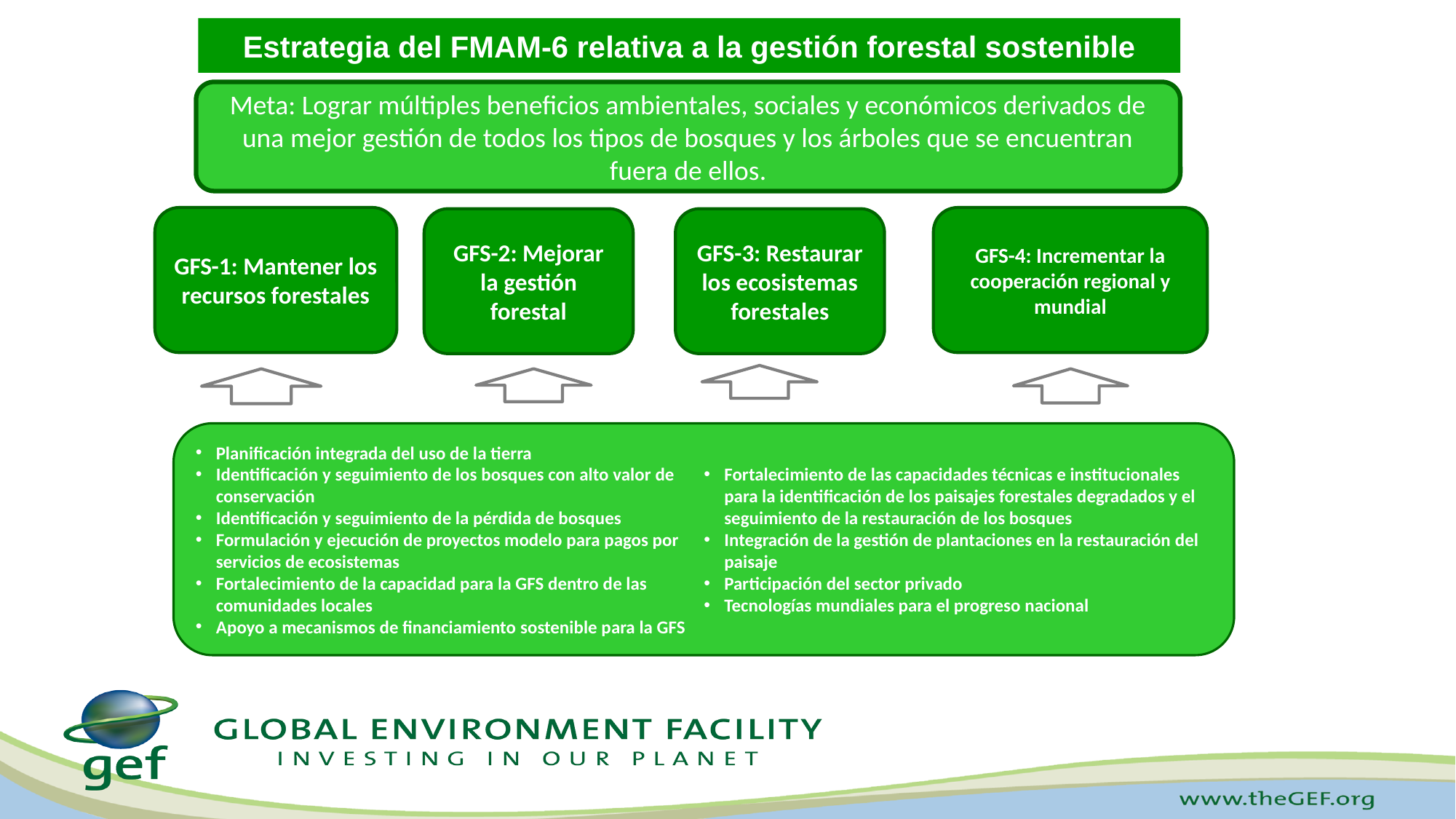

# Estrategia del FMAM-6 relativa a la gestión forestal sostenible

Meta: Lograr múltiples beneficios ambientales, sociales y económicos derivados de una mejor gestión de todos los tipos de bosques y los árboles que se encuentran fuera de ellos.

GFS-4: Incrementar la cooperación regional y mundial
GFS-1: Mantener los recursos forestales
GFS-2: Mejorar la gestión forestal
GFS-3: Restaurar los ecosistemas forestales

Planificación integrada del uso de la tierra
Identificación y seguimiento de los bosques con alto valor de conservación
Identificación y seguimiento de la pérdida de bosques
Formulación y ejecución de proyectos modelo para pagos por servicios de ecosistemas
Fortalecimiento de la capacidad para la GFS dentro de las comunidades locales
Apoyo a mecanismos de financiamiento sostenible para la GFS

Fortalecimiento de las capacidades técnicas e institucionales para la identificación de los paisajes forestales degradados y el seguimiento de la restauración de los bosques
Integración de la gestión de plantaciones en la restauración del paisaje
Participación del sector privado
Tecnologías mundiales para el progreso nacional